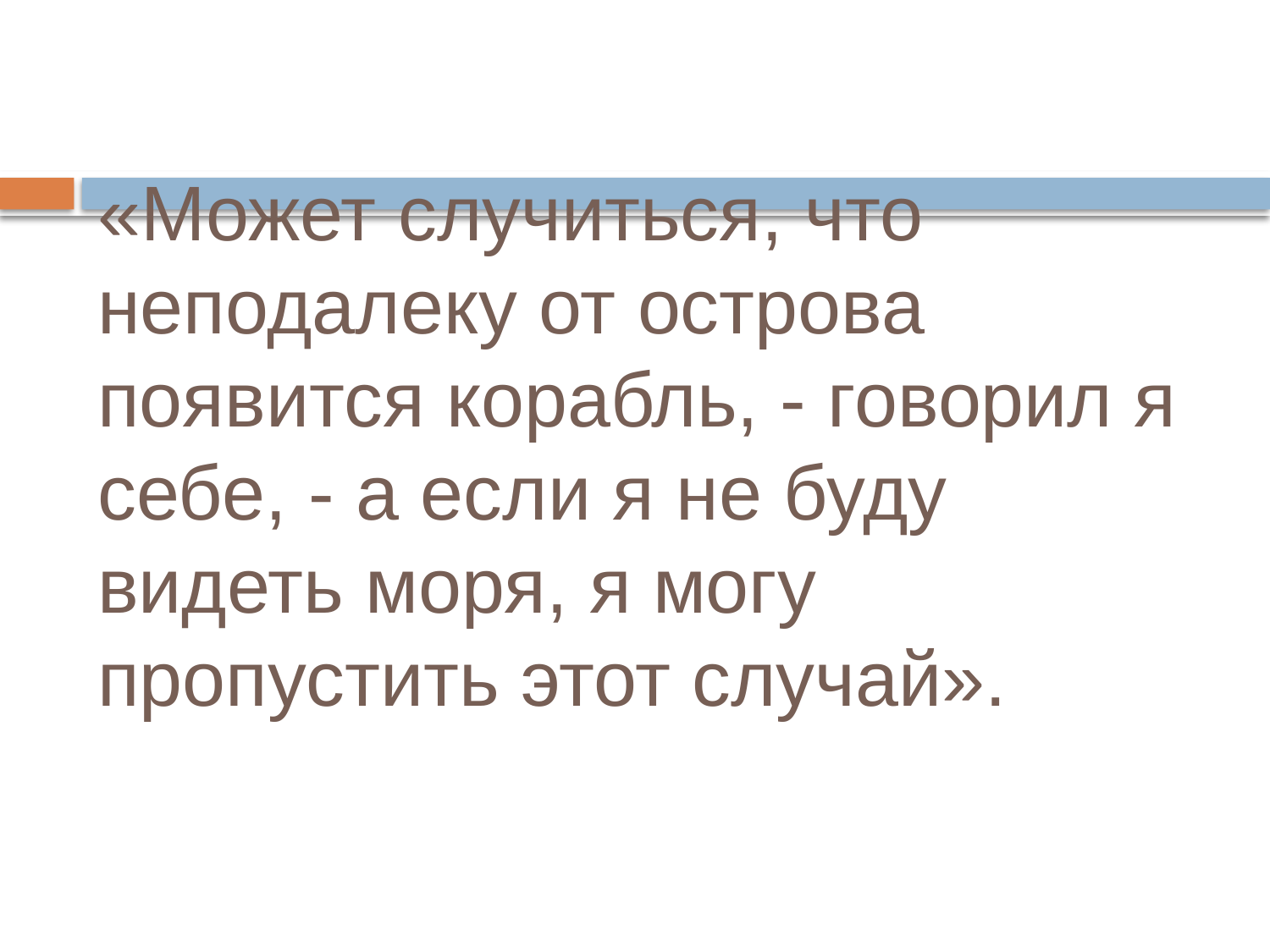

# «Может случиться, что неподалеку от острова появится корабль, - говорил я себе, - а если я не буду видеть моря, я могу пропустить этот случай».